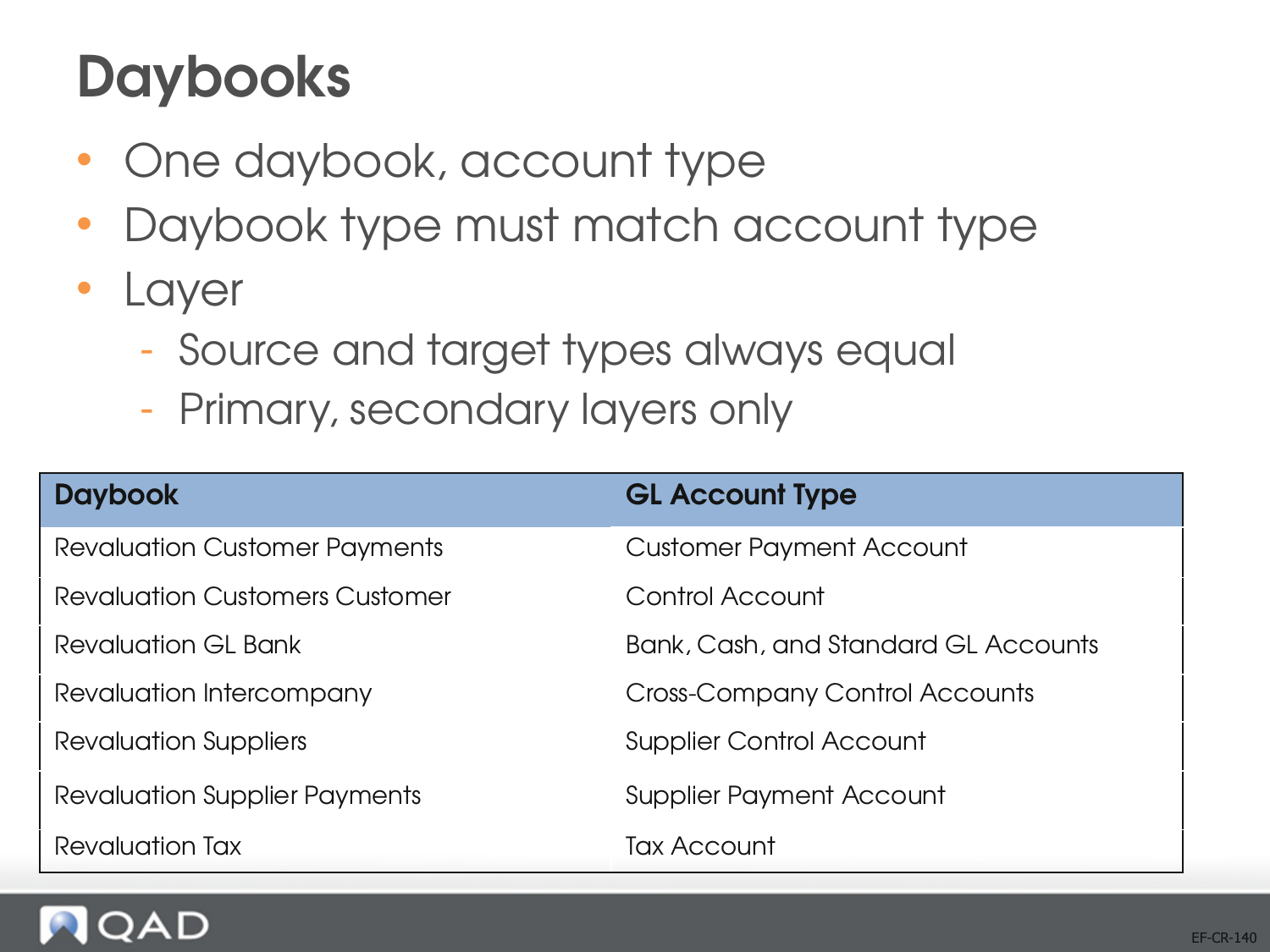

# Daybooks
One daybook, account type
Daybook type must match account type
Layer
Source and target types always equal
Primary, secondary layers only
| Daybook | GL Account Type |
| --- | --- |
| Revaluation Customer Payments | Customer Payment Account |
| Revaluation Customers Customer | Control Account |
| Revaluation GL Bank | Bank, Cash, and Standard GL Accounts |
| Revaluation Intercompany | Cross-Company Control Accounts |
| Revaluation Suppliers | Supplier Control Account |
| Revaluation Supplier Payments | Supplier Payment Account |
| Revaluation Tax | Tax Account |
EF-CR-140